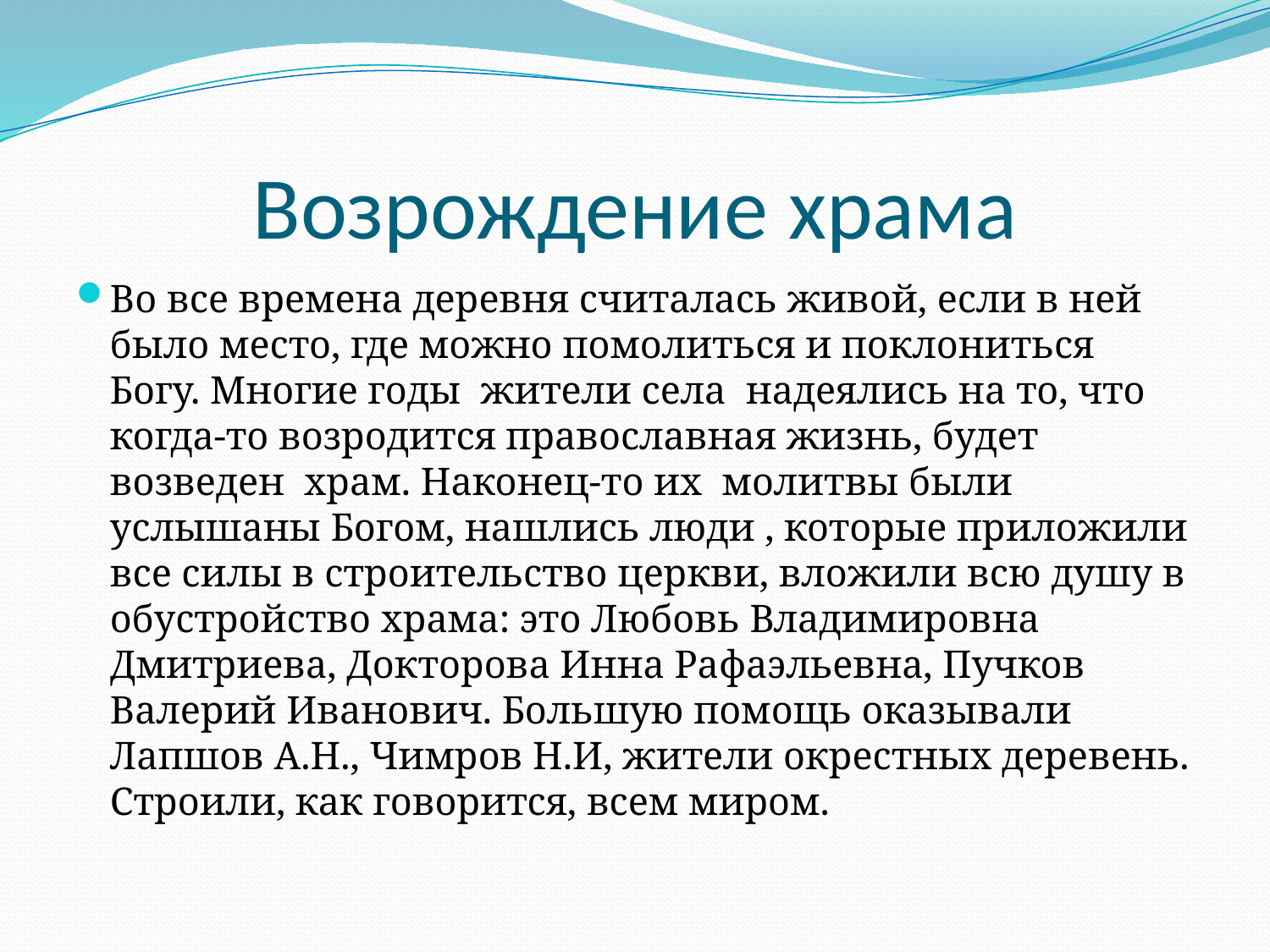

# Возрождение храма
Во все времена деревня считалась живой, если в ней было место, где можно помолиться и поклониться Богу. Многие годы  жители села  надеялись на то, что когда-то возродится православная жизнь, будет   возведен  храм. Наконец-то их  молитвы были услышаны Богом, нашлись люди , которые приложили все силы в строительство церкви, вложили всю душу в обустройство храма: это Любовь Владимировна Дмитриева, Докторова Инна Рафаэльевна, Пучков Валерий Иванович. Большую помощь оказывали Лапшов А.Н., Чимров Н.И, жители окрестных деревень. Строили, как говорится, всем миром.